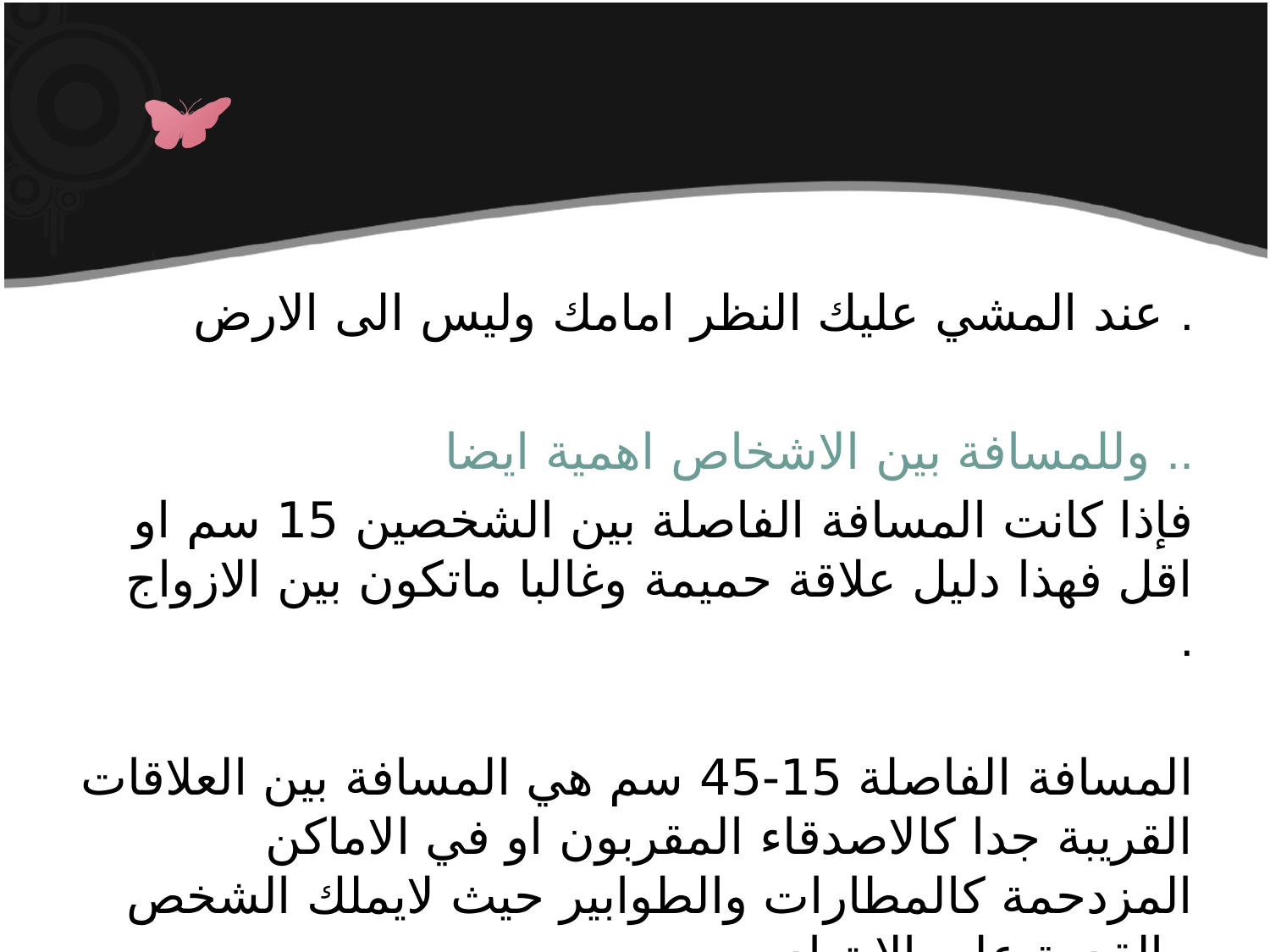

عند المشي عليك النظر امامك وليس الى الارض .

وللمسافة بين الاشخاص اهمية ايضا ..
فإذا كانت المسافة الفاصلة بين الشخصين 15 سم او اقل فهذا دليل علاقة حميمة وغالبا ماتكون بين الازواج .

المسافة الفاصلة 15-45 سم هي المسافة بين العلاقات القريبة جدا كالاصدقاء المقربون او في الاماكن المزدحمة كالمطارات والطوابير حيث لايملك الشخص القدرة على الابتعاد .